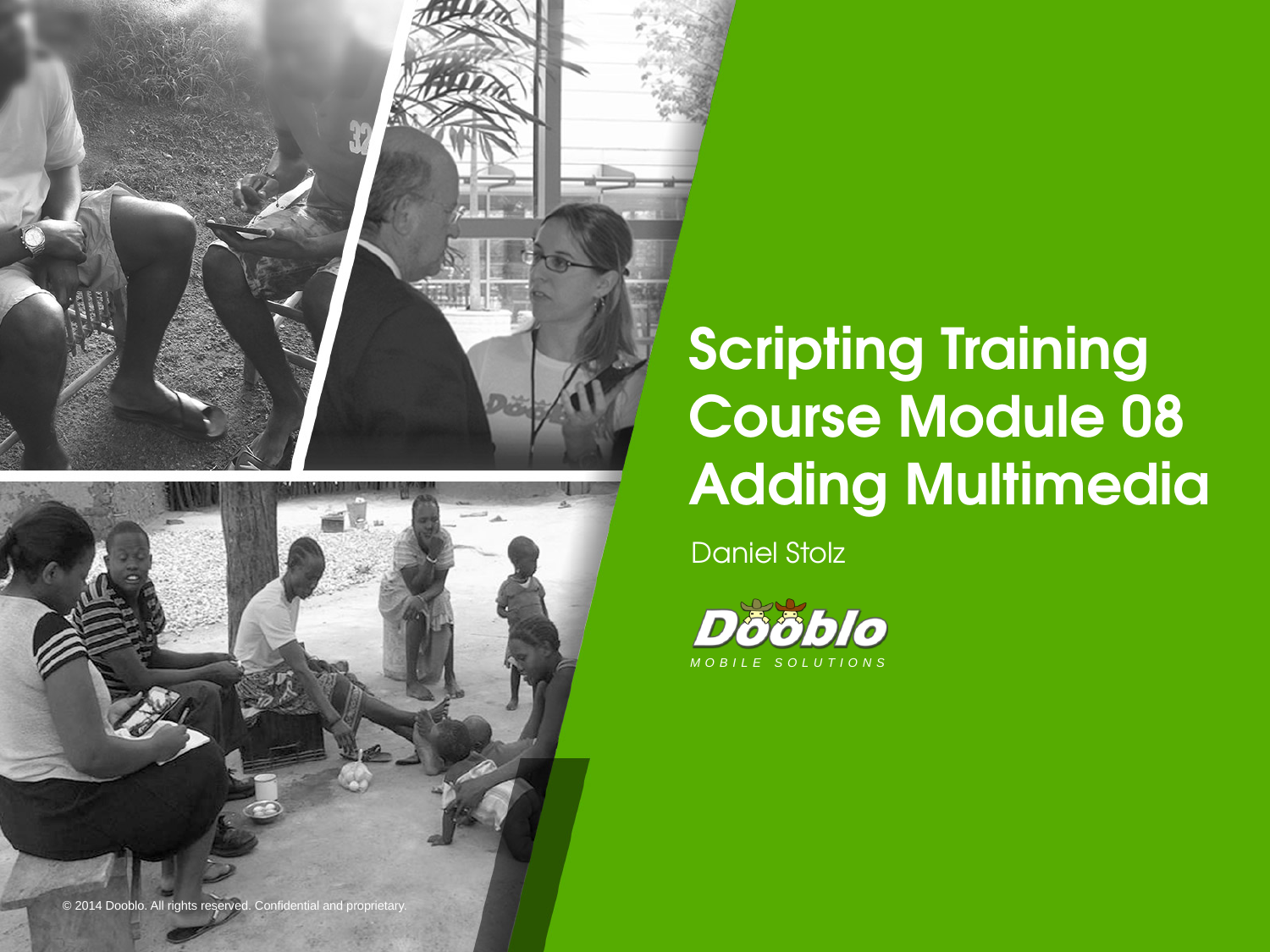

# Scripting Training Course Module 08 Adding Multimedia
Daniel Stolz